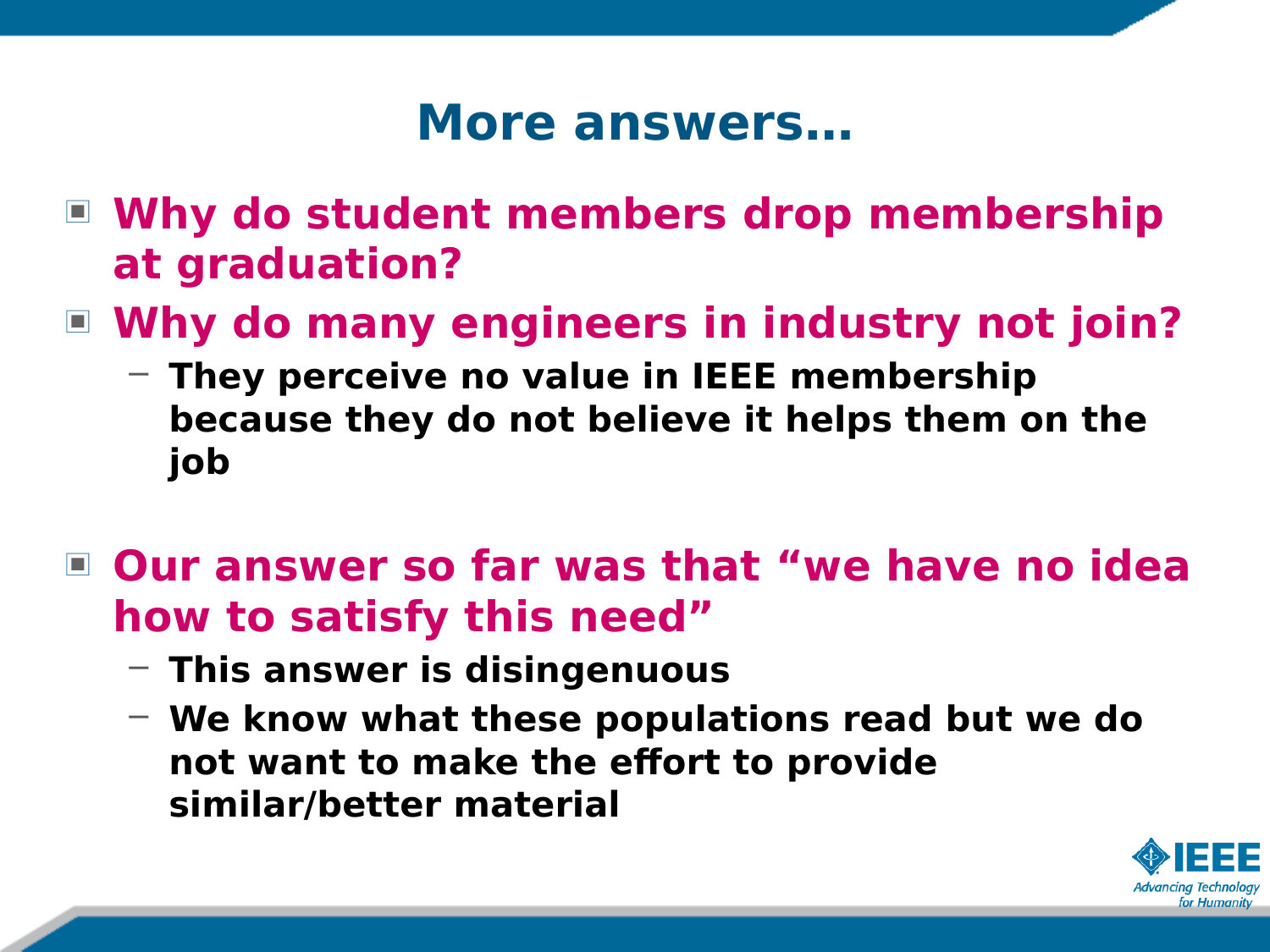

# More answers…
Why do student members drop membership at graduation?
Why do many engineers in industry not join?
They perceive no value in IEEE membership because they do not believe it helps them on the job

Our answer so far was that “we have no idea how to satisfy this need”
This answer is disingenuous
We know what these populations read but we do not want to make the effort to provide similar/better material